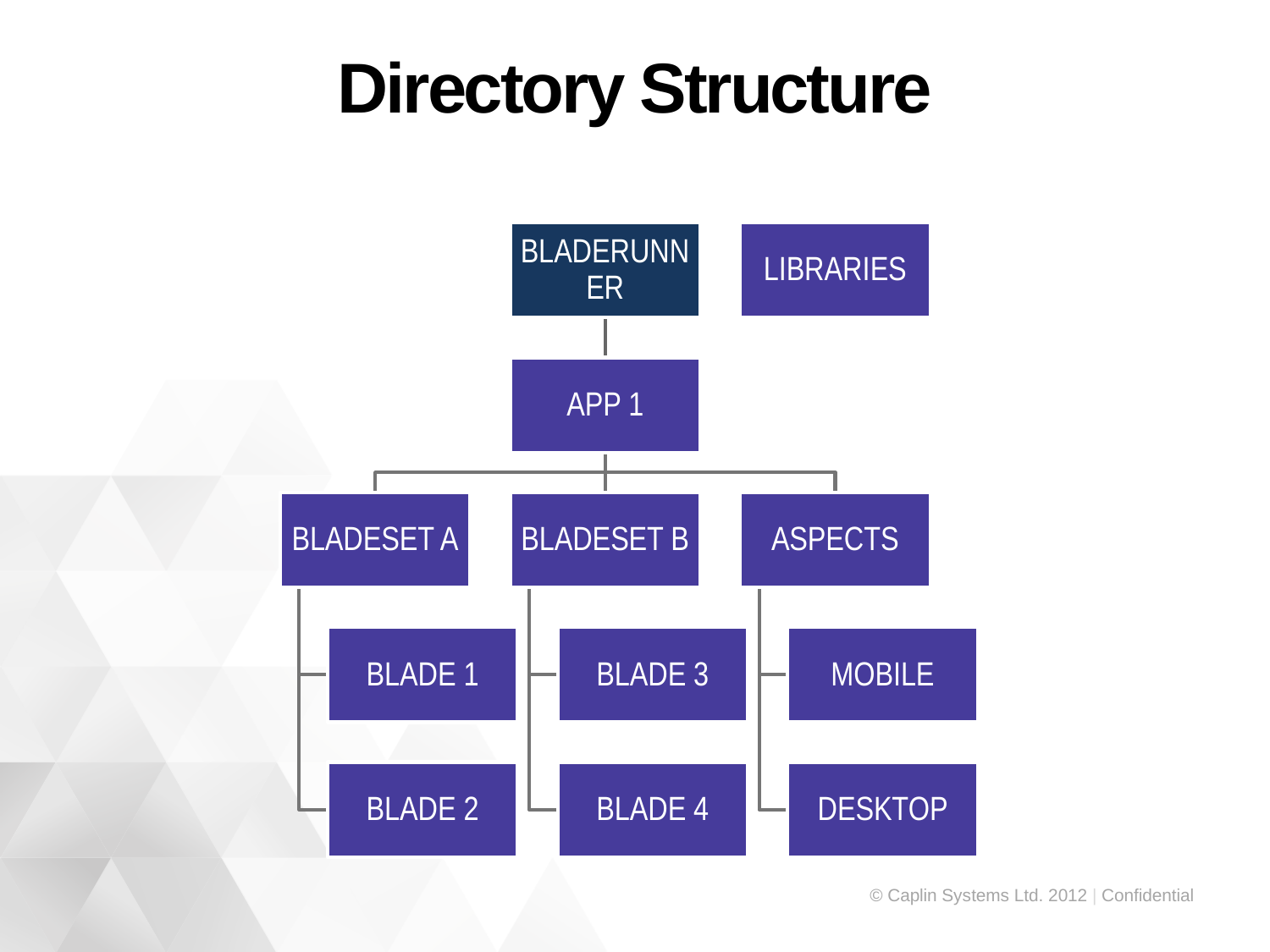

# Directory Structure
BladeRunner
App 1
BladeSet A
Blade 1
Blade 2
BladeSet B
Blade 3
Blade 4
Aspects
Mobile
Desktop
Libraries